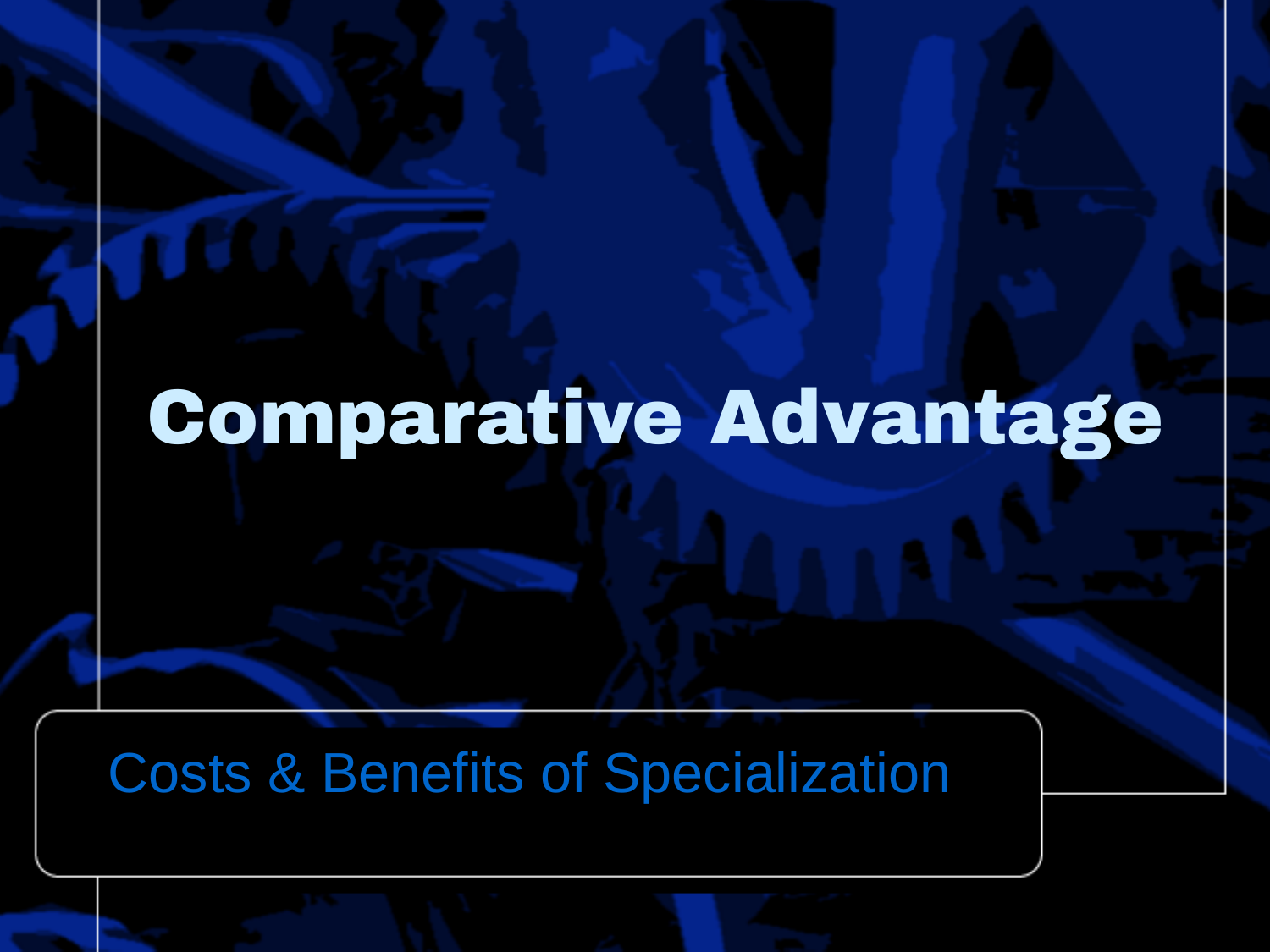

# Comparative Advantage
Costs & Benefits of Specialization